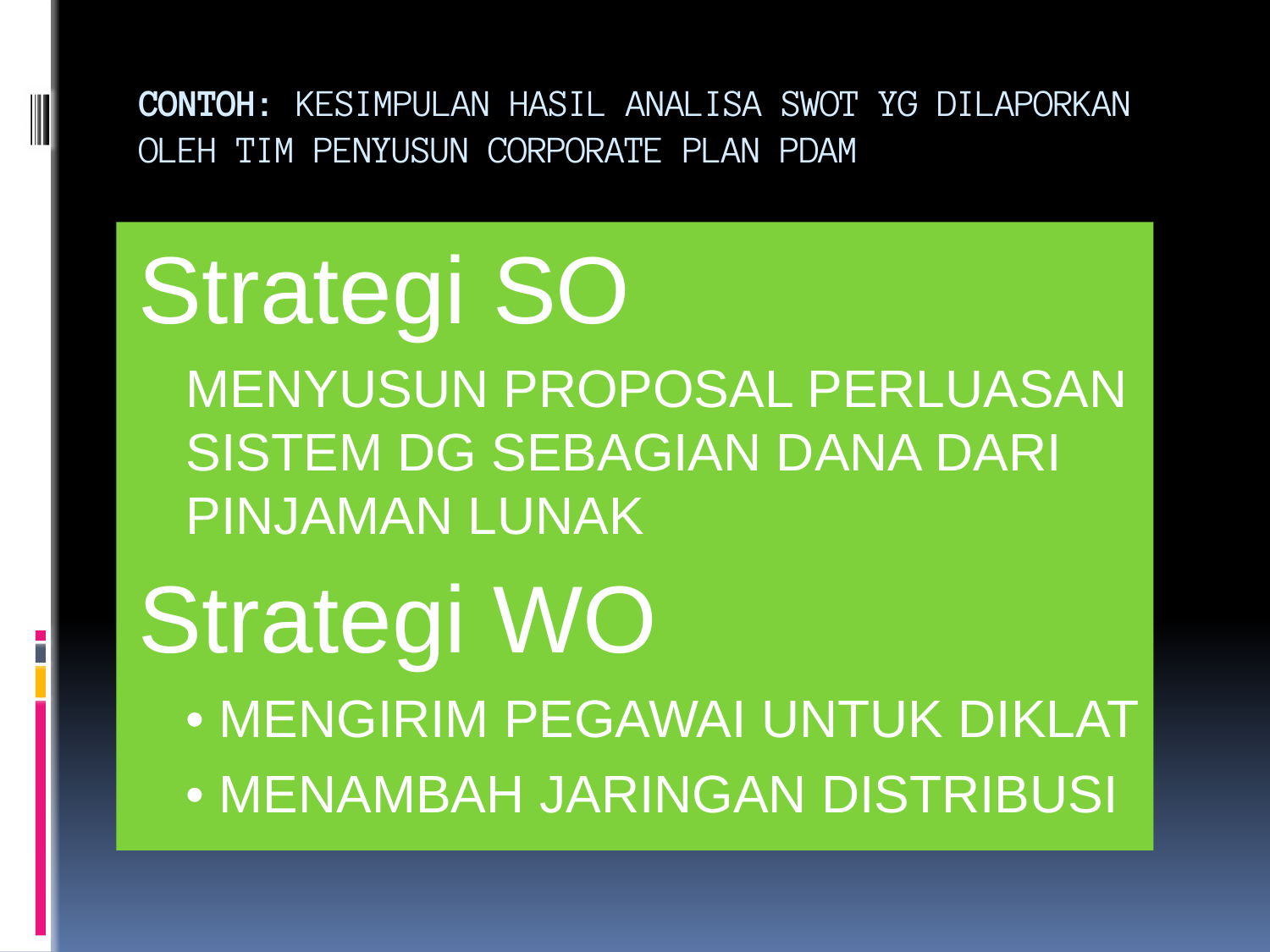

# CONTOH: KESIMPULAN HASIL ANALISA SWOT YG DILAPORKAN OLEH TIM PENYUSUN CORPORATE PLAN PDAM
Strategi SO
	MENYUSUN PROPOSAL PERLUASAN SISTEM DG SEBAGIAN DANA DARI PINJAMAN LUNAK
Strategi WO
	• MENGIRIM PEGAWAI UNTUK DIKLAT
	• MENAMBAH JARINGAN DISTRIBUSI